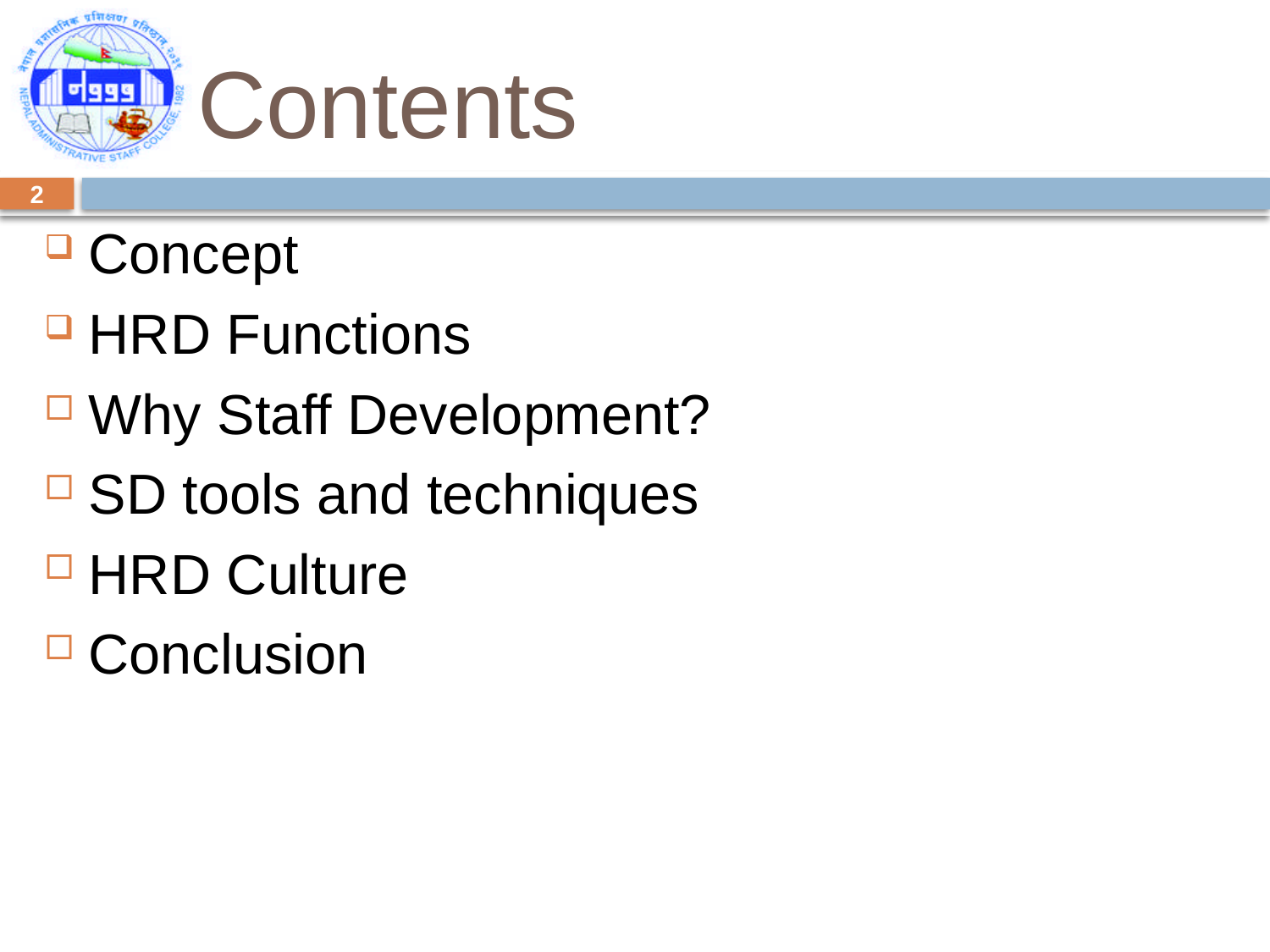

# Contents
2
Concept
HRD Functions
Why Staff Development?
SD tools and techniques
HRD Culture
Conclusion